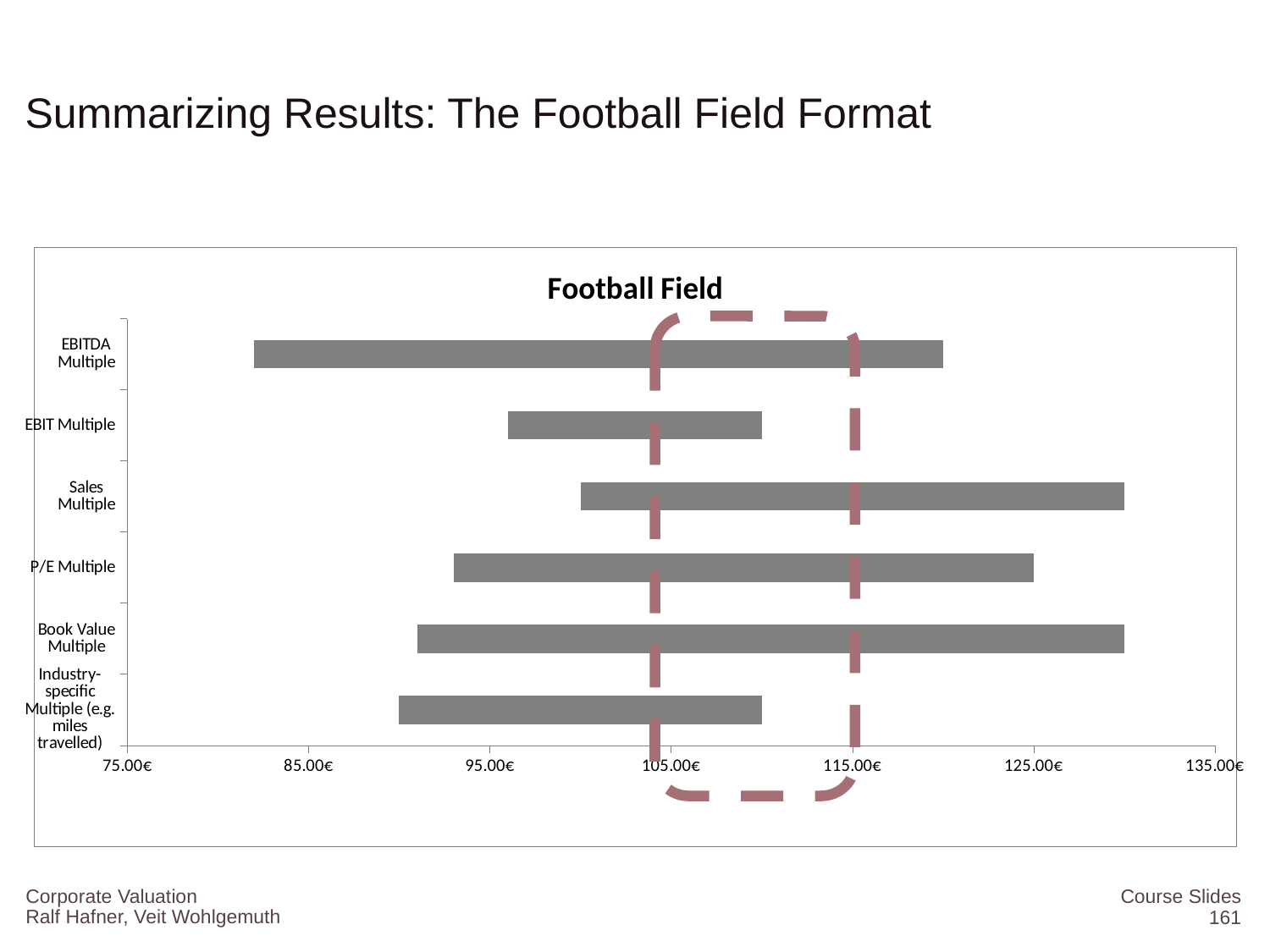

# Summarizing Results: The Football Field Format

### Chart: Football Field

| Category |  |  |  |
|---|---|---|---|
| Industry-specific Multiple (e.g. miles travelled) | 90.0 | 10.0 | 10.0 |
| Book Value Multiple | 91.0 | 19.0 | 20.0 |
| P/E Multiple | 93.0 | 12.0 | 20.0 |
| Sales Multiple | 100.0 | 15.0 | 15.0 |
| EBIT Multiple | 96.0 | 8.0 | 6.0 |
| EBITDA Multiple | 82.0 | 18.0 | 20.0 |
Corporate Valuation
Course Slides
161